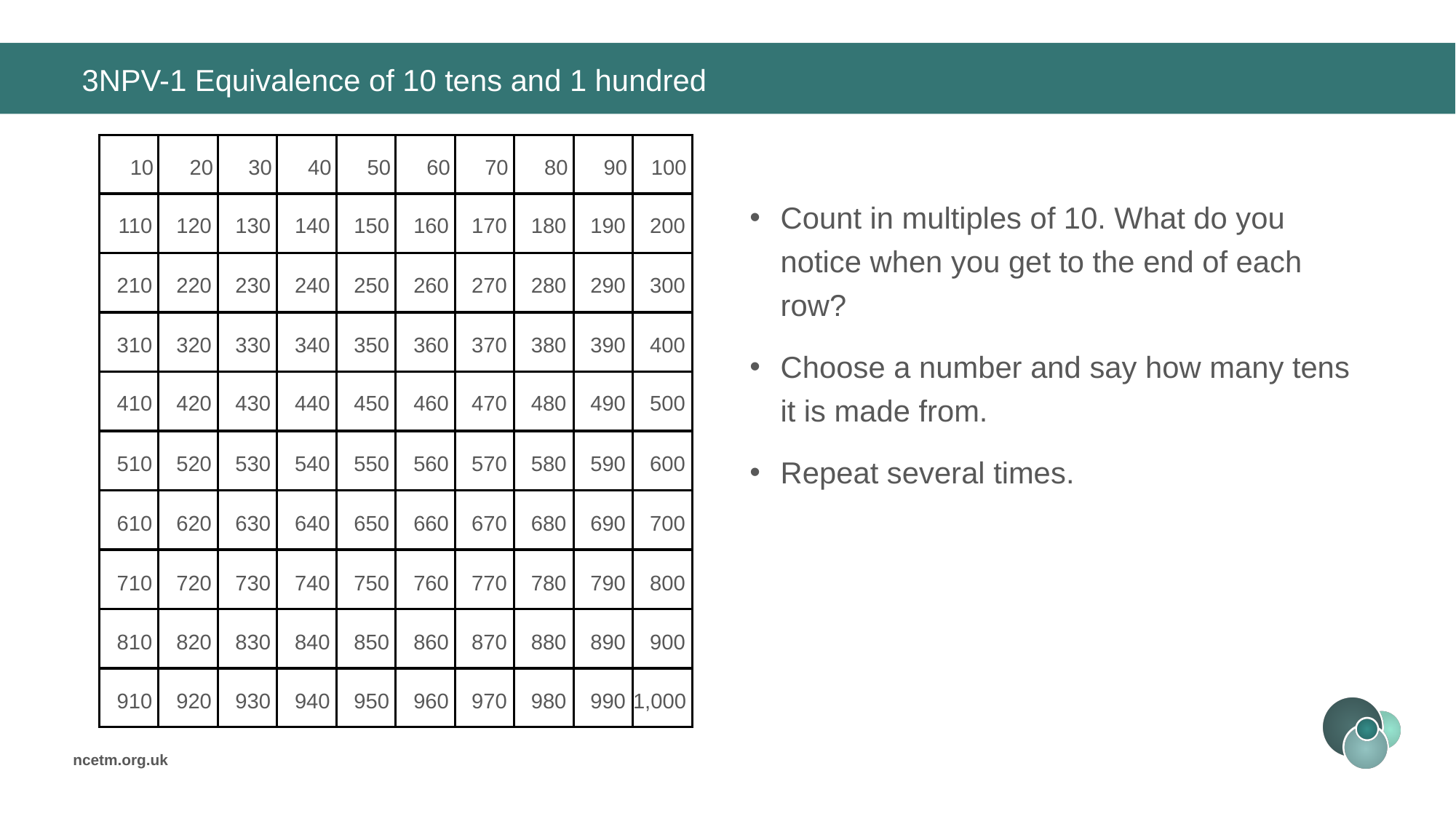

# 3NPV-1 Equivalence of 10 tens and 1 hundred
10
110
210
310
410
510
610
710
810
910
20
120
220
320
420
520
620
720
820
920
30
130
230
330
430
530
630
730
830
930
40
140
240
340
440
540
640
740
840
940
50
150
250
350
450
550
650
750
850
950
60
160
260
360
460
560
660
760
860
960
70
170
270
370
470
570
670
770
870
970
80
180
280
380
480
580
680
780
880
980
90
190
290
390
490
590
690
790
890
990
100
200
300
400
500
600
700
800
900
1,000
Count in multiples of 10. What do you notice when you get to the end of each row?
Choose a number and say how many tens it is made from.
Repeat several times.